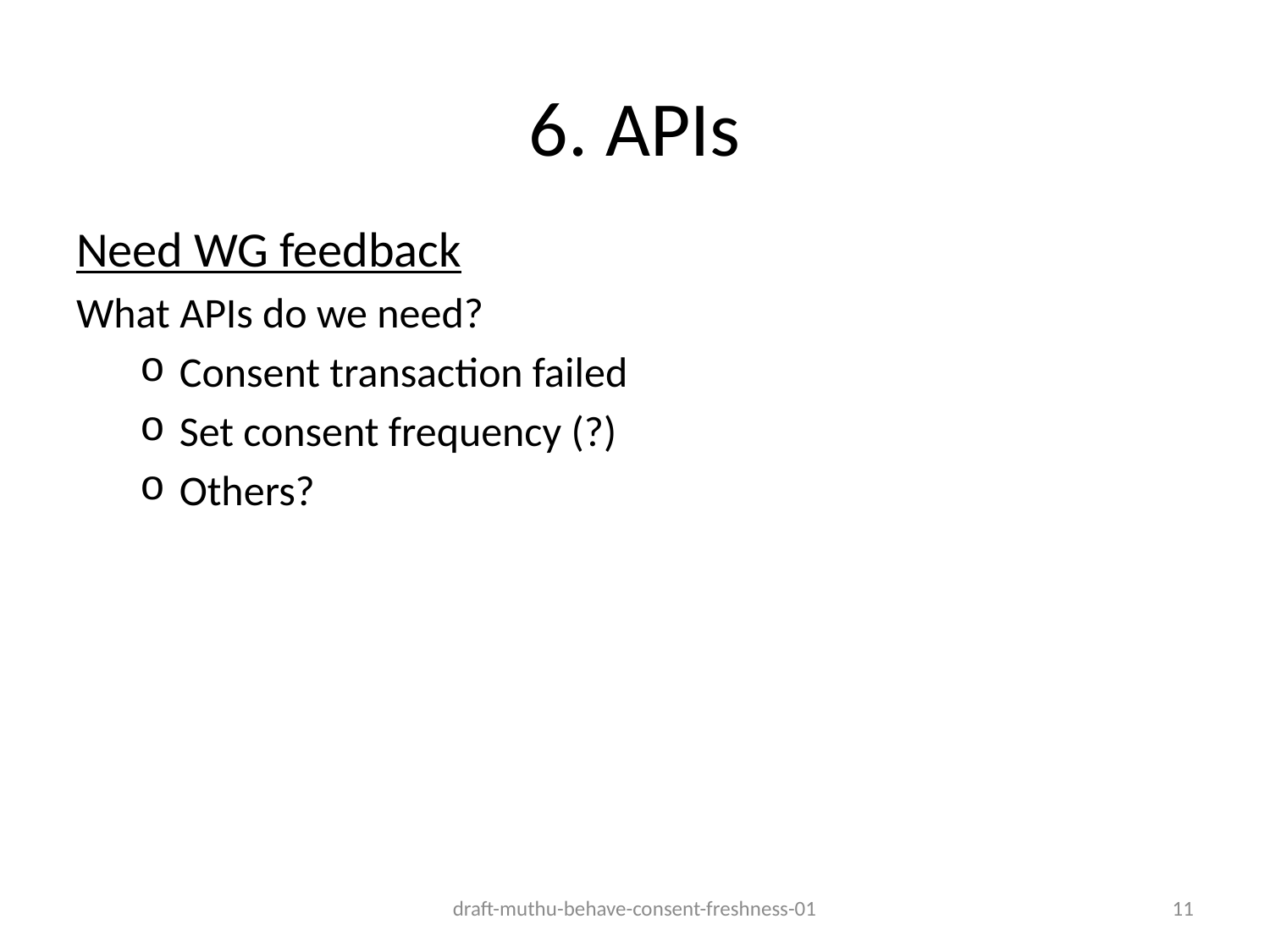

# 6. APIs
Need WG feedback
What APIs do we need?
Consent transaction failed
Set consent frequency (?)
Others?

draft-muthu-behave-consent-freshness-01
11